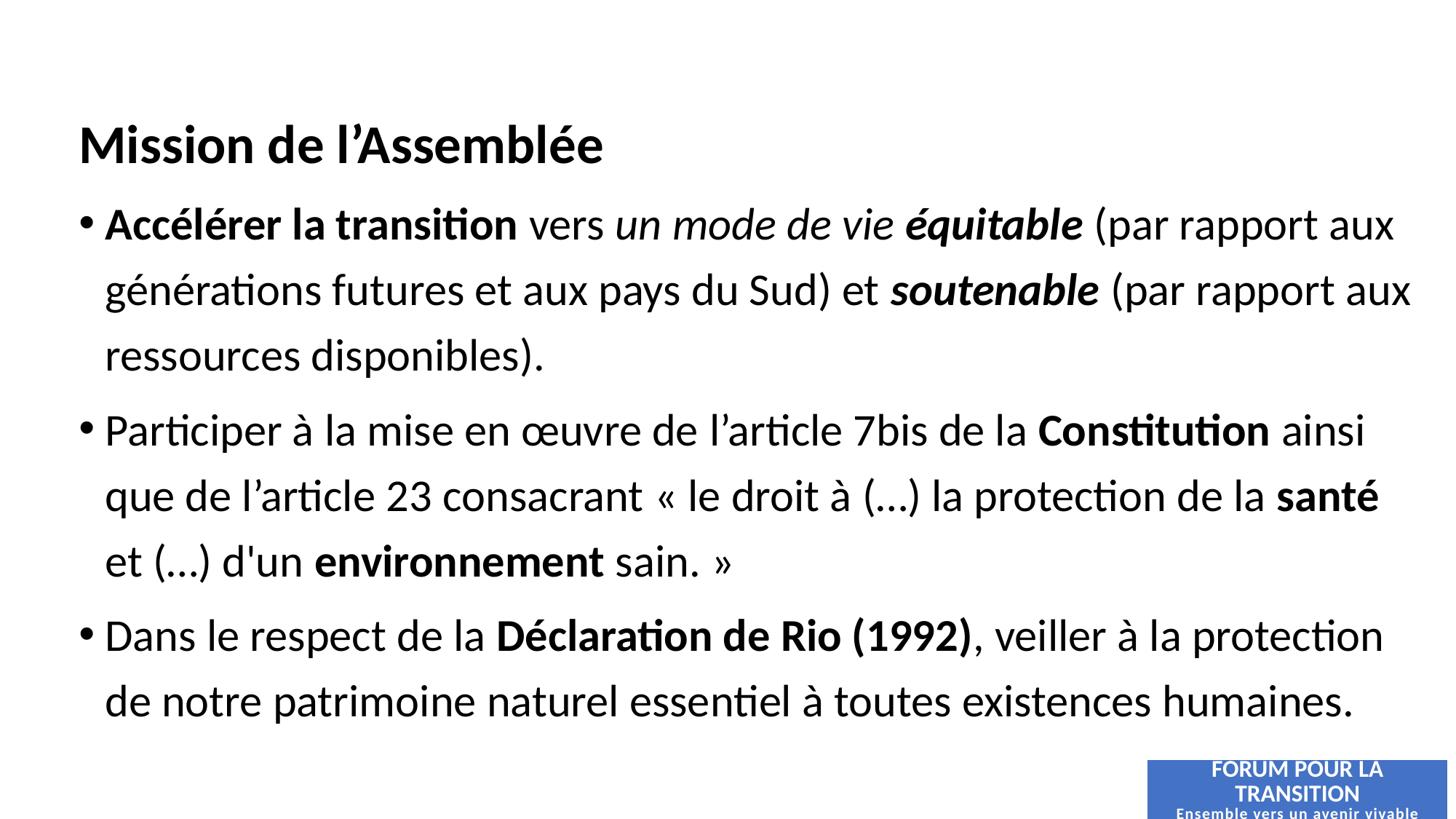

Mission de l’Assemblée
Accélérer la transition vers un mode de vie équitable (par rapport aux générations futures et aux pays du Sud) et soutenable (par rapport aux ressources disponibles).
Participer à la mise en œuvre de l’article 7bis de la Constitution ainsi que de l’article 23 consacrant « le droit à (…) la protection de la santé et (…) d'un environnement sain. »
Dans le respect de la Déclaration de Rio (1992), veiller à la protection de notre patrimoine naturel essentiel à toutes existences humaines.